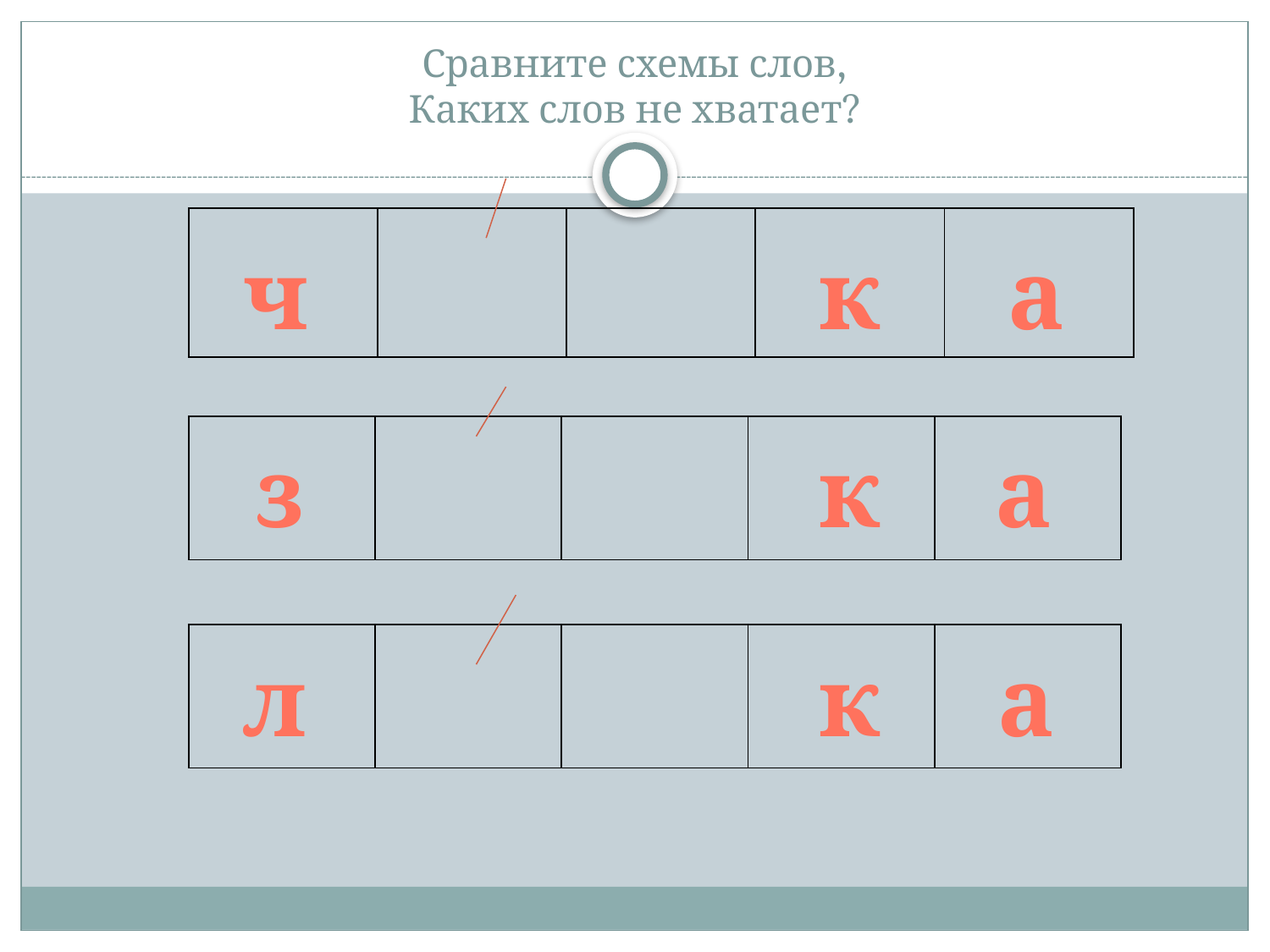

# Сравните схемы слов, Каких слов не хватает?
|  |  |  |  |  |
| --- | --- | --- | --- | --- |
ч
к
а
|  |  |  |  |  |
| --- | --- | --- | --- | --- |
з
к
а
|  |  |  |  |  |
| --- | --- | --- | --- | --- |
л
к
а